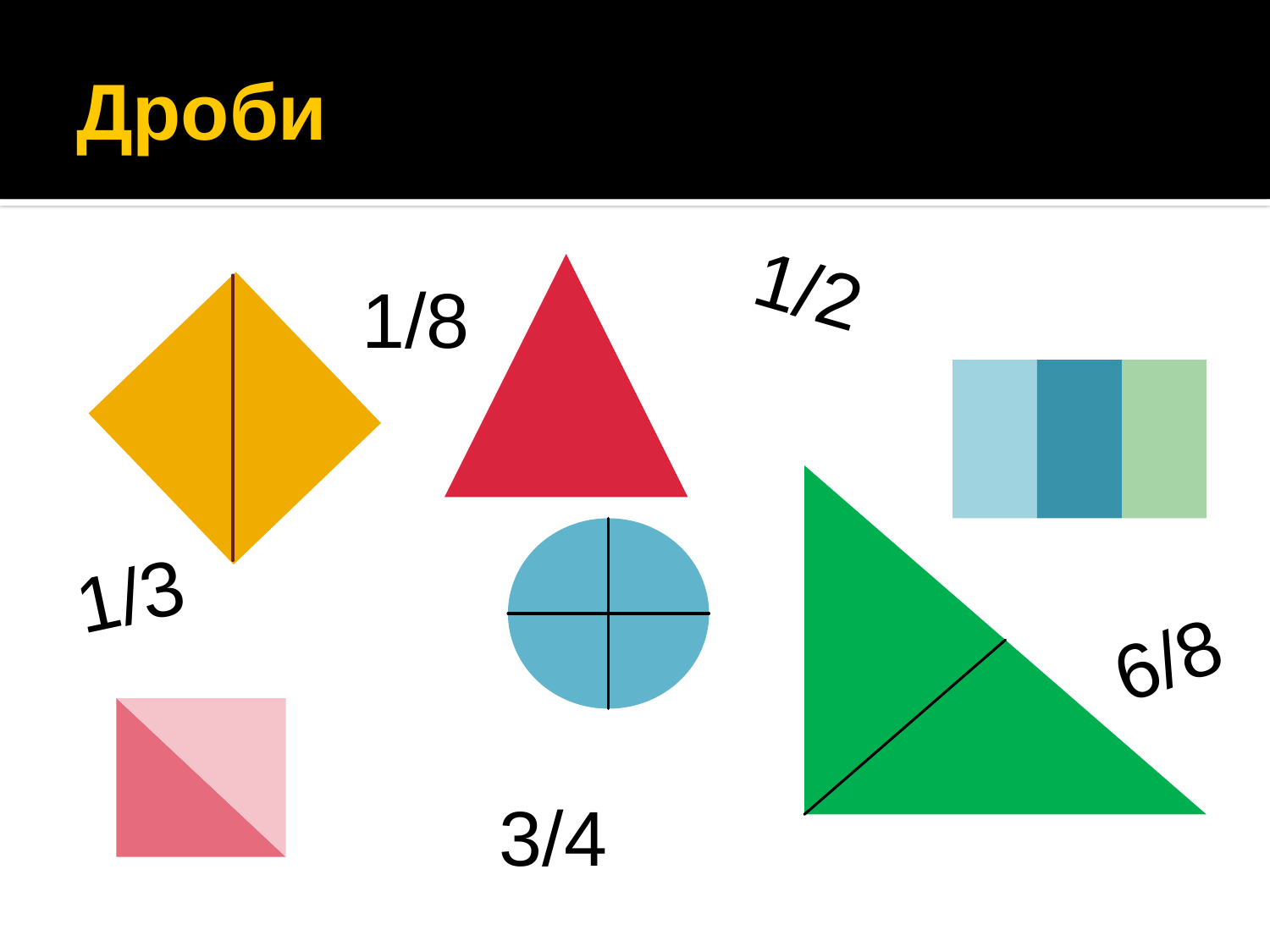

# Дроби
1/2

1/8

1/3
6/8

3/4